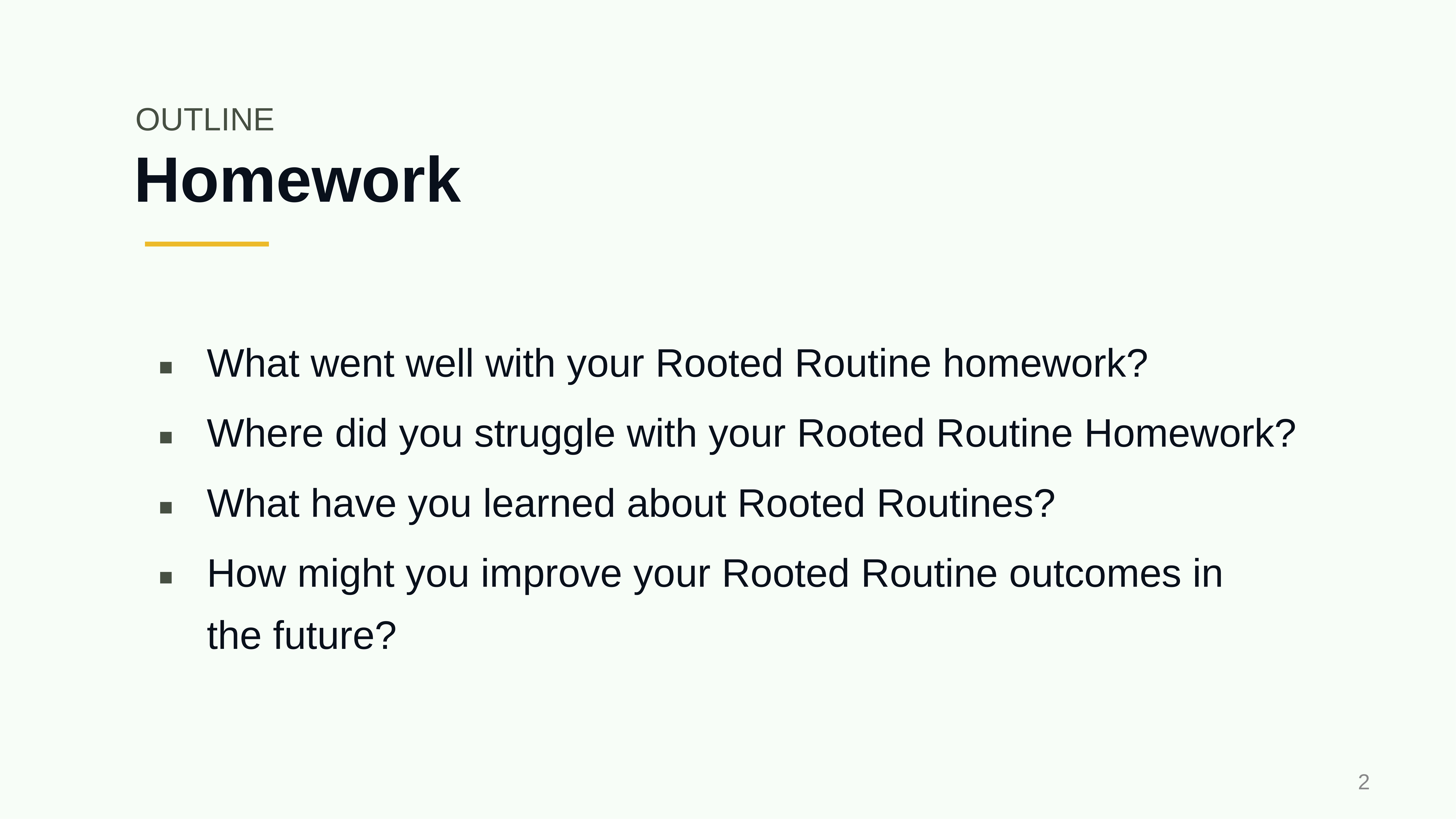

OUTLINE
# Homework

What went well with your Rooted Routine homework?
Where did you struggle with your Rooted Routine Homework?
What have you learned about Rooted Routines?
How might you improve your Rooted Routine outcomes in
the future?
2